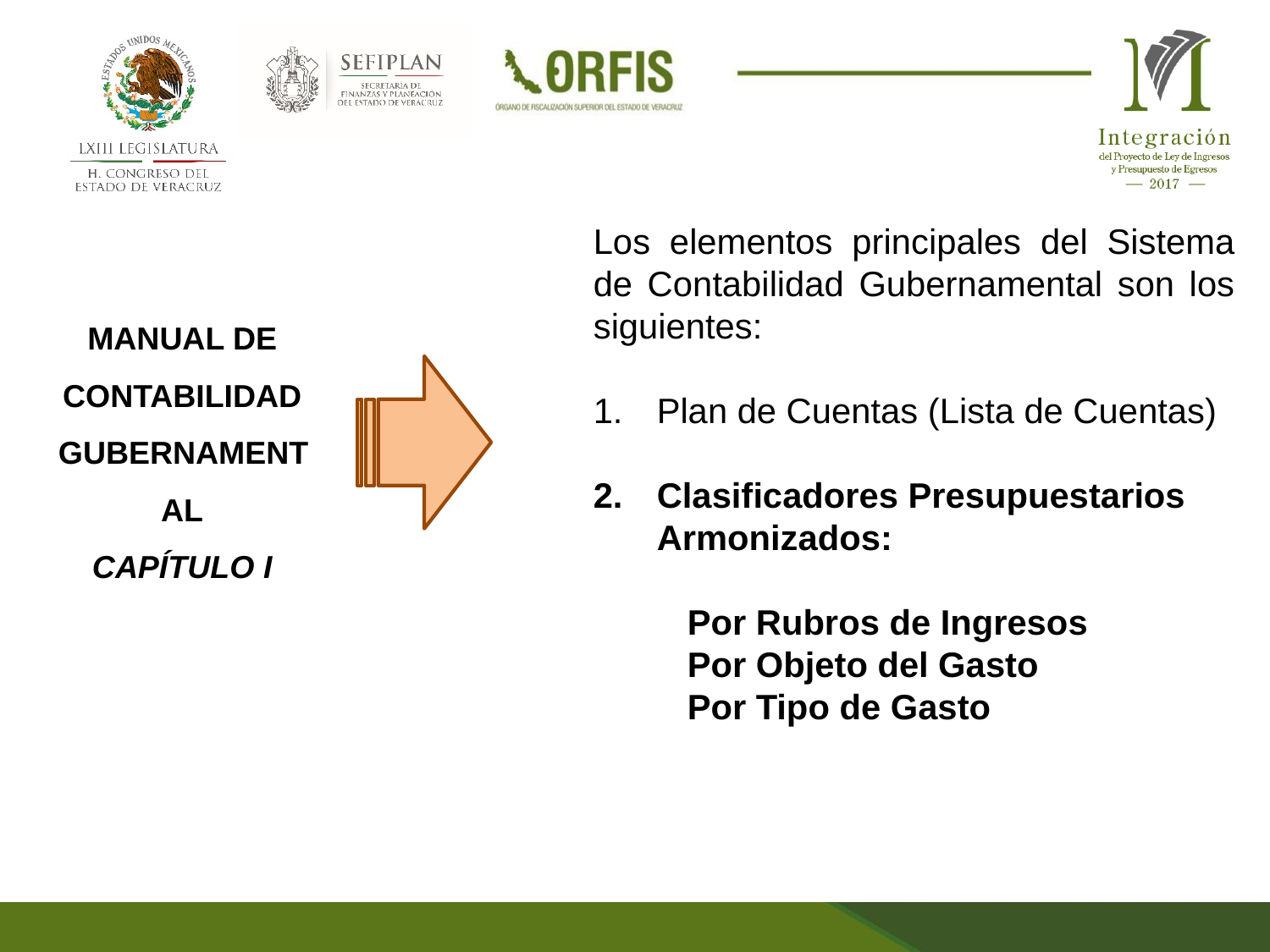

Los elementos principales del Sistema de Contabilidad Gubernamental son los siguientes:

Plan de Cuentas (Lista de Cuentas)

Clasificadores Presupuestarios Armonizados:

Por Rubros de Ingresos
Por Objeto del Gasto
Por Tipo de Gasto
Manual de Contabilidad Gubernamental
Capítulo I